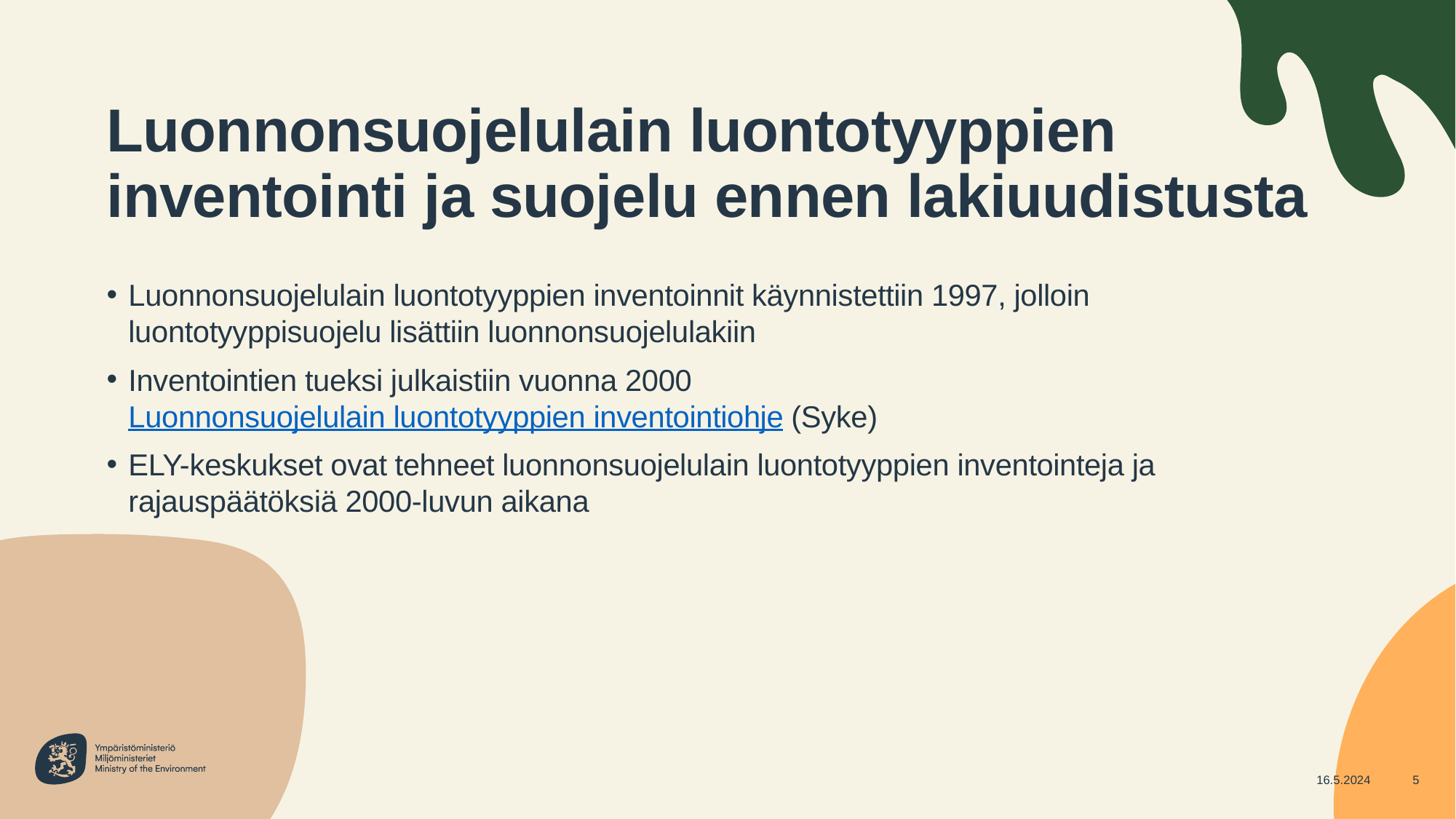

# Luonnonsuojelulain luontotyyppien inventointi ja suojelu ennen lakiuudistusta
Luonnonsuojelulain luontotyyppien inventoinnit käynnistettiin 1997, jolloin luontotyyppisuojelu lisättiin luonnonsuojelulakiin
Inventointien tueksi julkaistiin vuonna 2000 Luonnonsuojelulain luontotyyppien inventointiohje (Syke)
ELY-keskukset ovat tehneet luonnonsuojelulain luontotyyppien inventointeja ja rajauspäätöksiä 2000-luvun aikana

16.5.2024
5